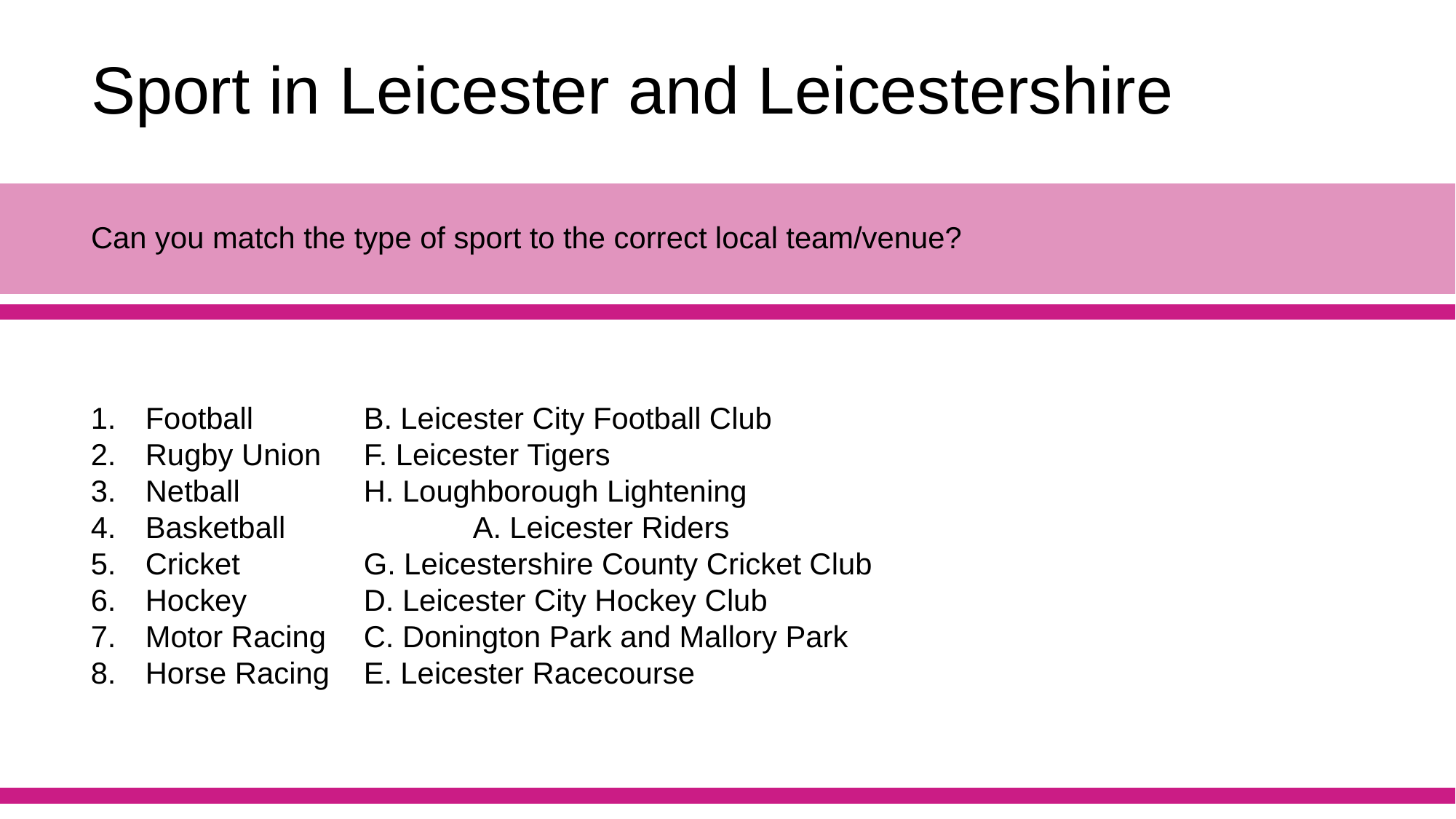

# Sport in Leicester and Leicestershire

Can you match the type of sport to the correct local team/venue?
Football		B. Leicester City Football Club
Rugby Union	F. Leicester Tigers
Netball		H. Loughborough Lightening
Basketball		A. Leicester Riders
Cricket		G. Leicestershire County Cricket Club
Hockey		D. Leicester City Hockey Club
Motor Racing	C. Donington Park and Mallory Park
Horse Racing	E. Leicester Racecourse